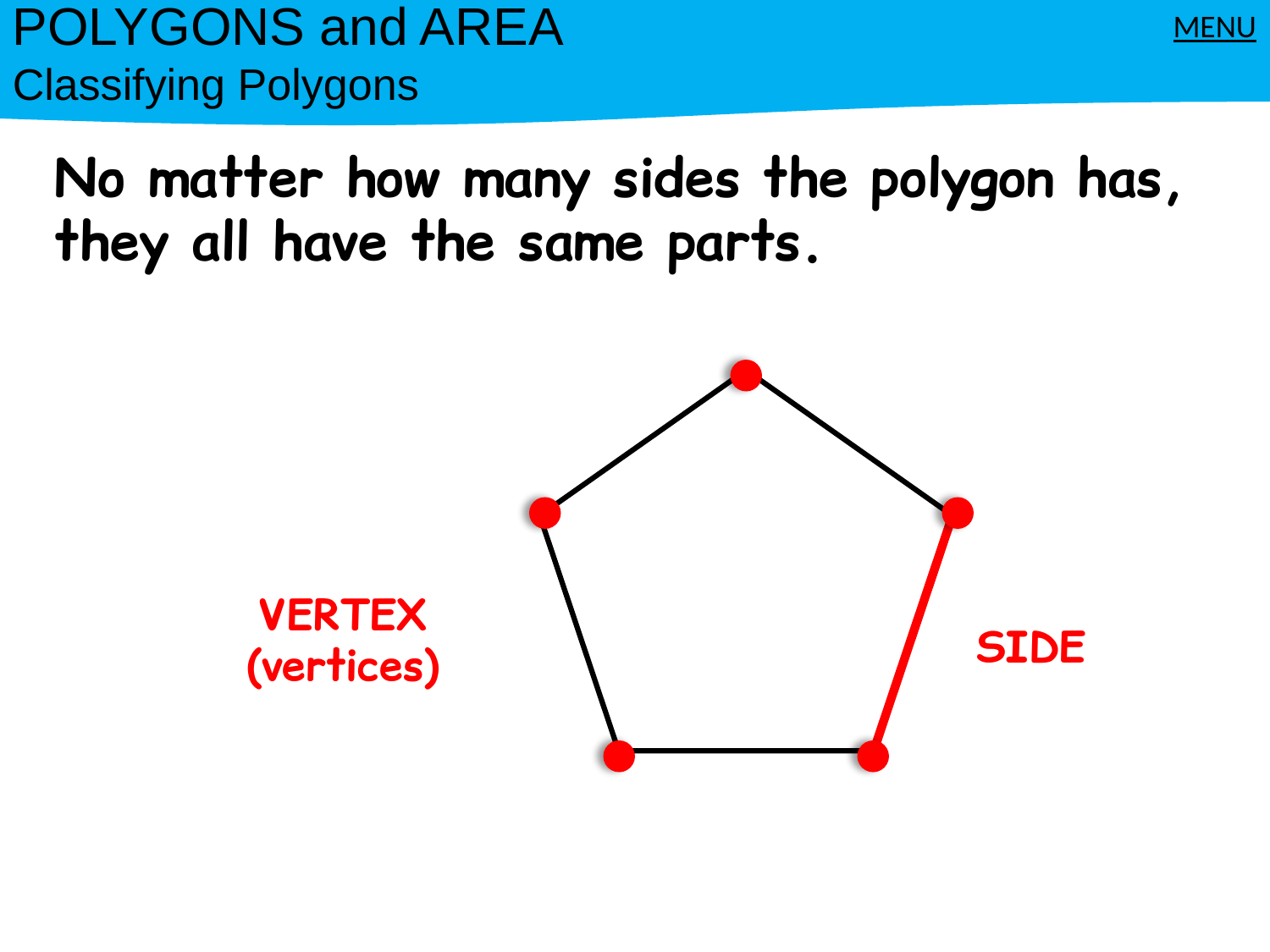

POLYGONS and AREA
Classifying Polygons
MENU
No matter how many sides the polygon has, they all have the same parts.

VERTEX
(vertices)
SIDE